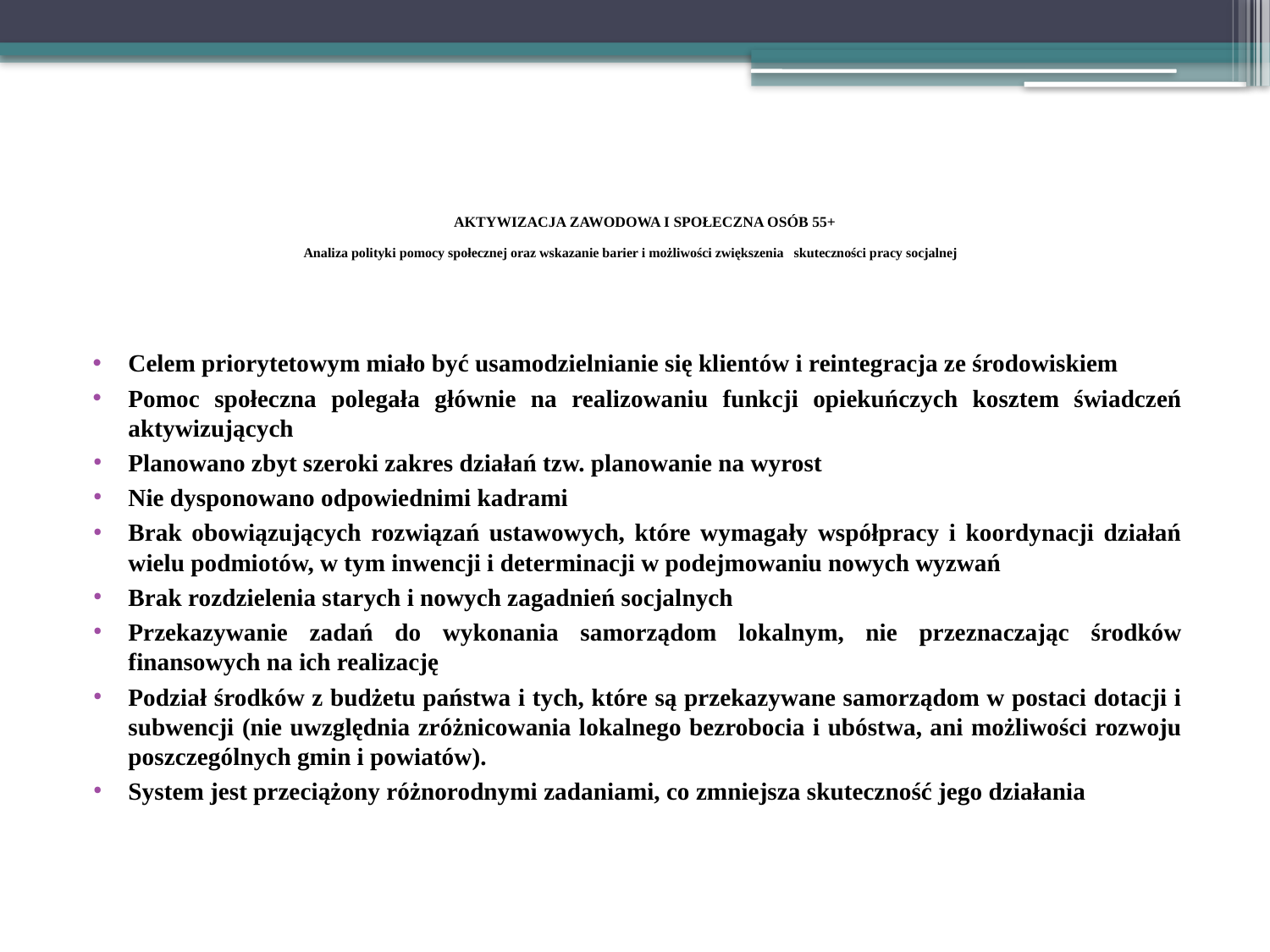

# AKTYWIZACJA ZAWODOWA I SPOŁECZNA OSÓB 55+ Analiza polityki pomocy społecznej oraz wskazanie barier i możliwości zwiększenia   skuteczności pracy socjalnej

Celem priorytetowym miało być usamodzielnianie się klientów i reintegracja ze środowiskiem
Pomoc społeczna polegała głównie na realizowaniu funkcji opiekuńczych kosztem świadczeń aktywizujących
Planowano zbyt szeroki zakres działań tzw. planowanie na wyrost
Nie dysponowano odpowiednimi kadrami
Brak obowiązujących rozwiązań ustawowych, które wymagały współpracy i koordynacji działań wielu podmiotów, w tym inwencji i determinacji w podejmowaniu nowych wyzwań
Brak rozdzielenia starych i nowych zagadnień socjalnych
Przekazywanie zadań do wykonania samorządom lokalnym, nie przeznaczając środków finansowych na ich realizację
Podział środków z budżetu państwa i tych, które są przekazywane samorządom w postaci dotacji i subwencji (nie uwzględnia zróżnicowania lokalnego bezrobocia i ubóstwa, ani możliwości rozwoju poszczególnych gmin i powiatów).
System jest przeciążony różnorodnymi zadaniami, co zmniejsza skuteczność jego działania